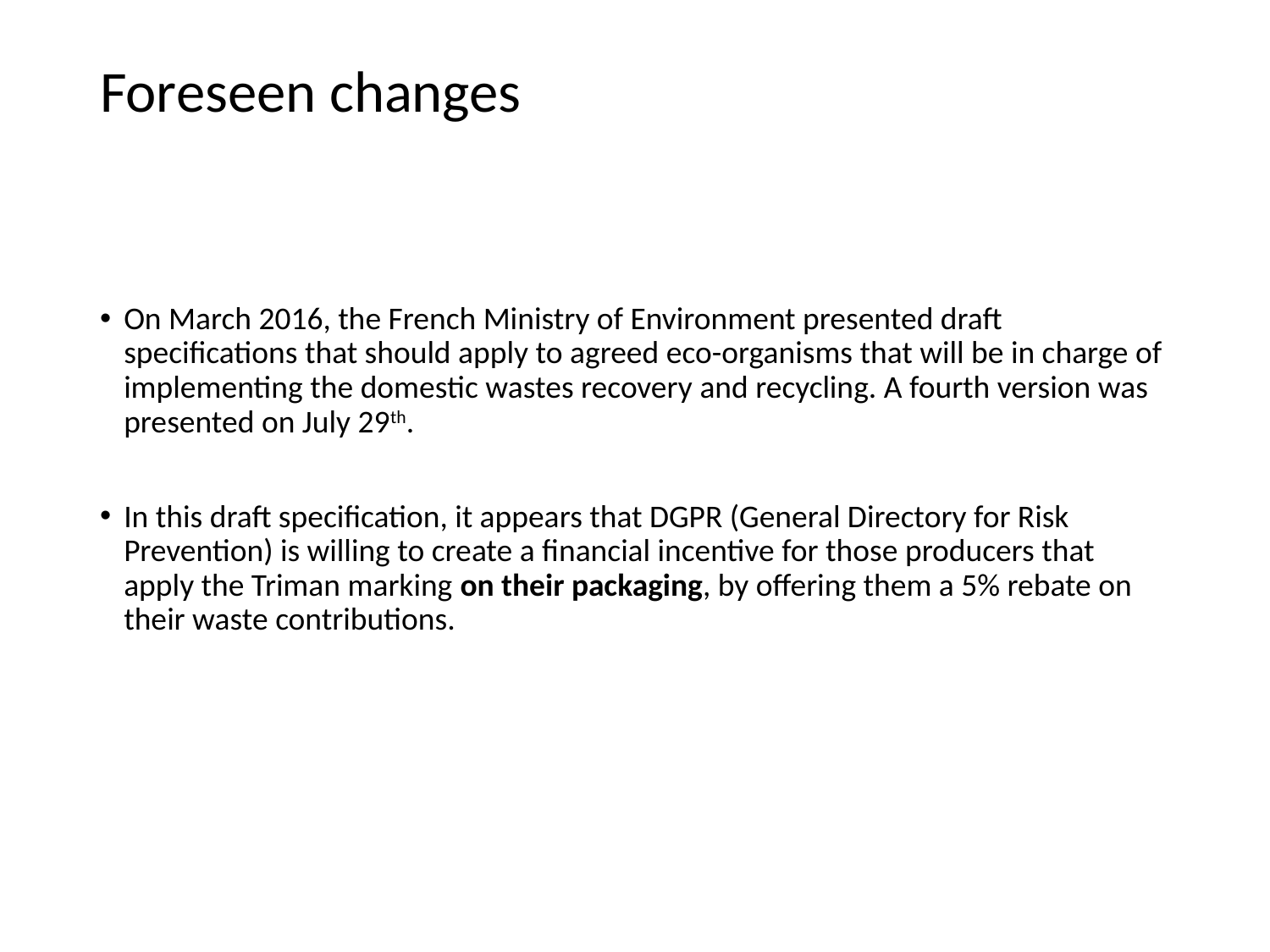

# Foreseen changes

On March 2016, the French Ministry of Environment presented draft specifications that should apply to agreed eco-organisms that will be in charge of implementing the domestic wastes recovery and recycling. A fourth version was presented on July 29th.

In this draft specification, it appears that DGPR (General Directory for Risk Prevention) is willing to create a financial incentive for those producers that apply the Triman marking on their packaging, by offering them a 5% rebate on their waste contributions.